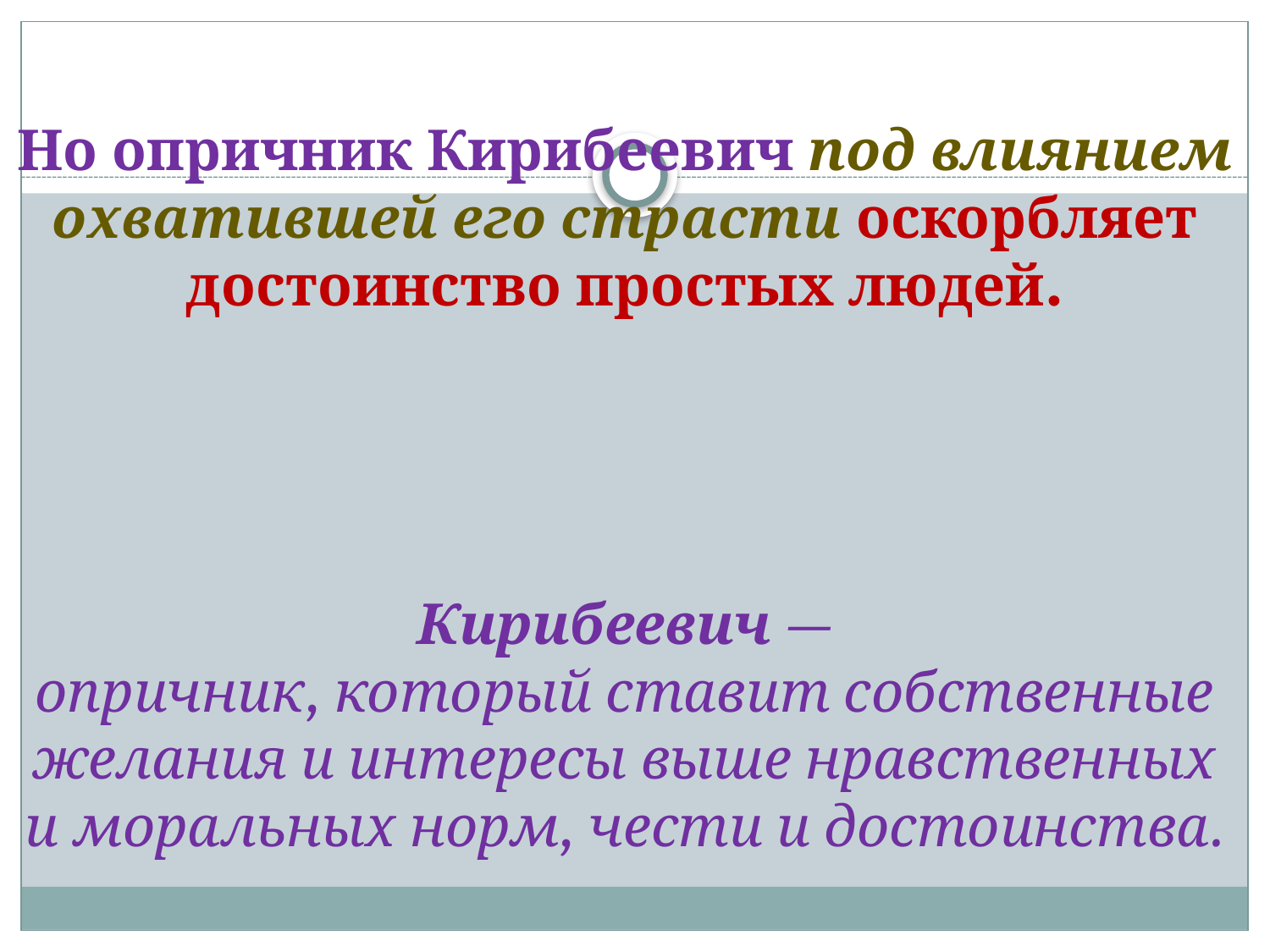

# Но опричник Кирибеевич под влиянием охватившей его страсти оскорбляет достоинство простых людей. Кирибеевич — опричник, который ставит собственные желания и интересы выше нравственных и моральных норм, чести и достоинства.